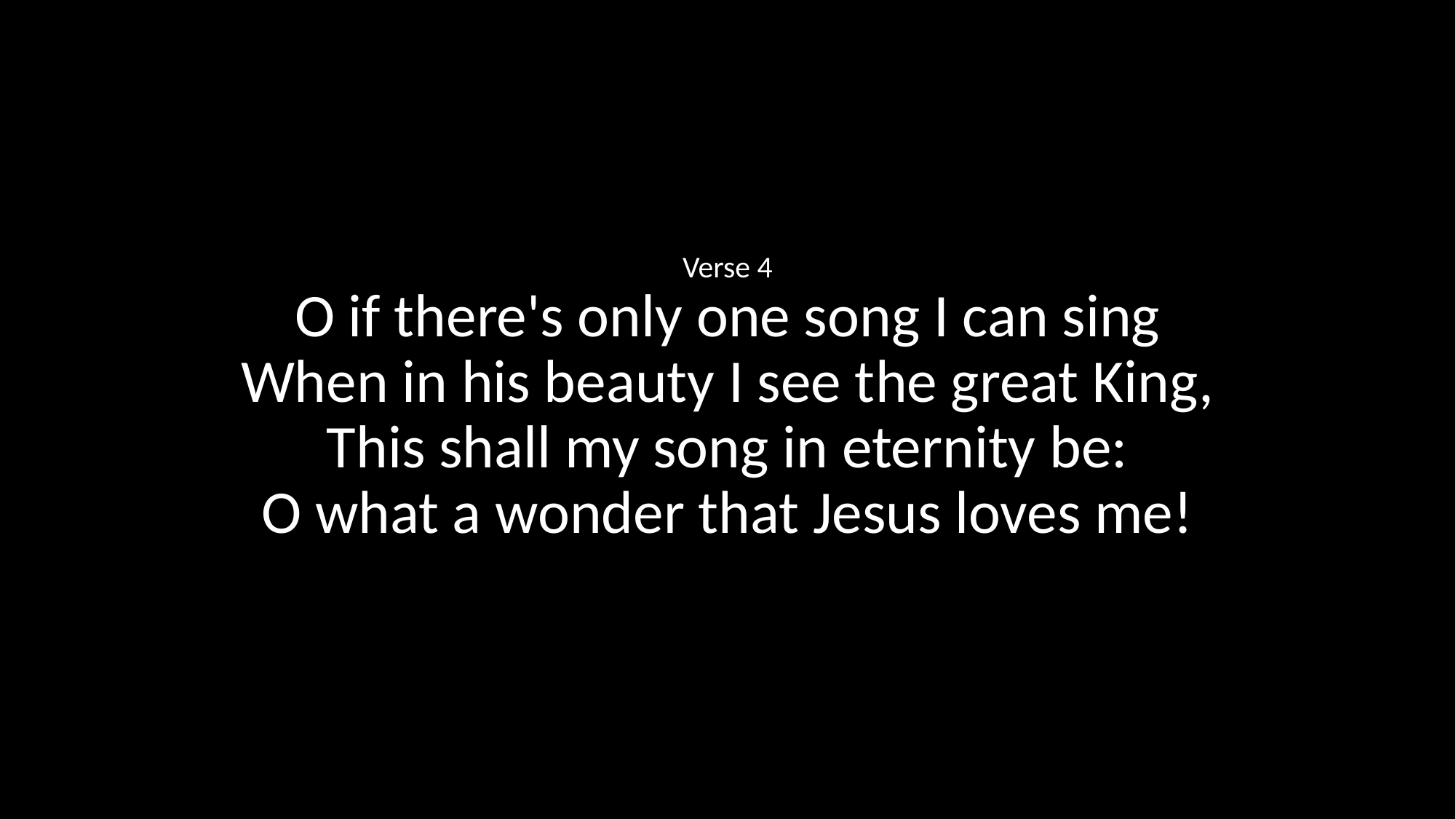

Verse 4
O if there's only one song I can sing
When in his beauty I see the great King,
This shall my song in eternity be:
O what a wonder that Jesus loves me!